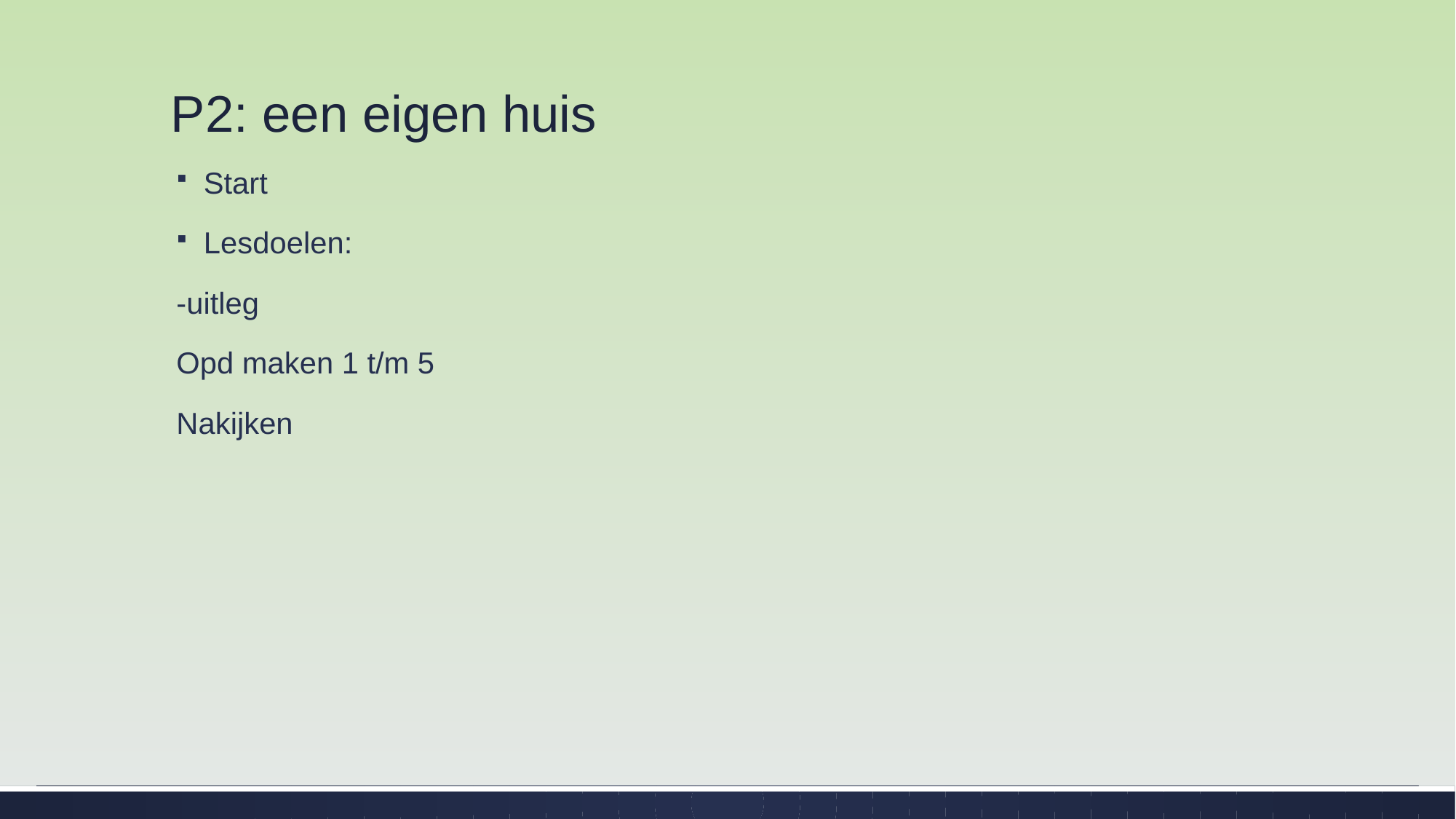

# P2: een eigen huis
Start
Lesdoelen:
-uitleg
Opd maken 1 t/m 5
Nakijken